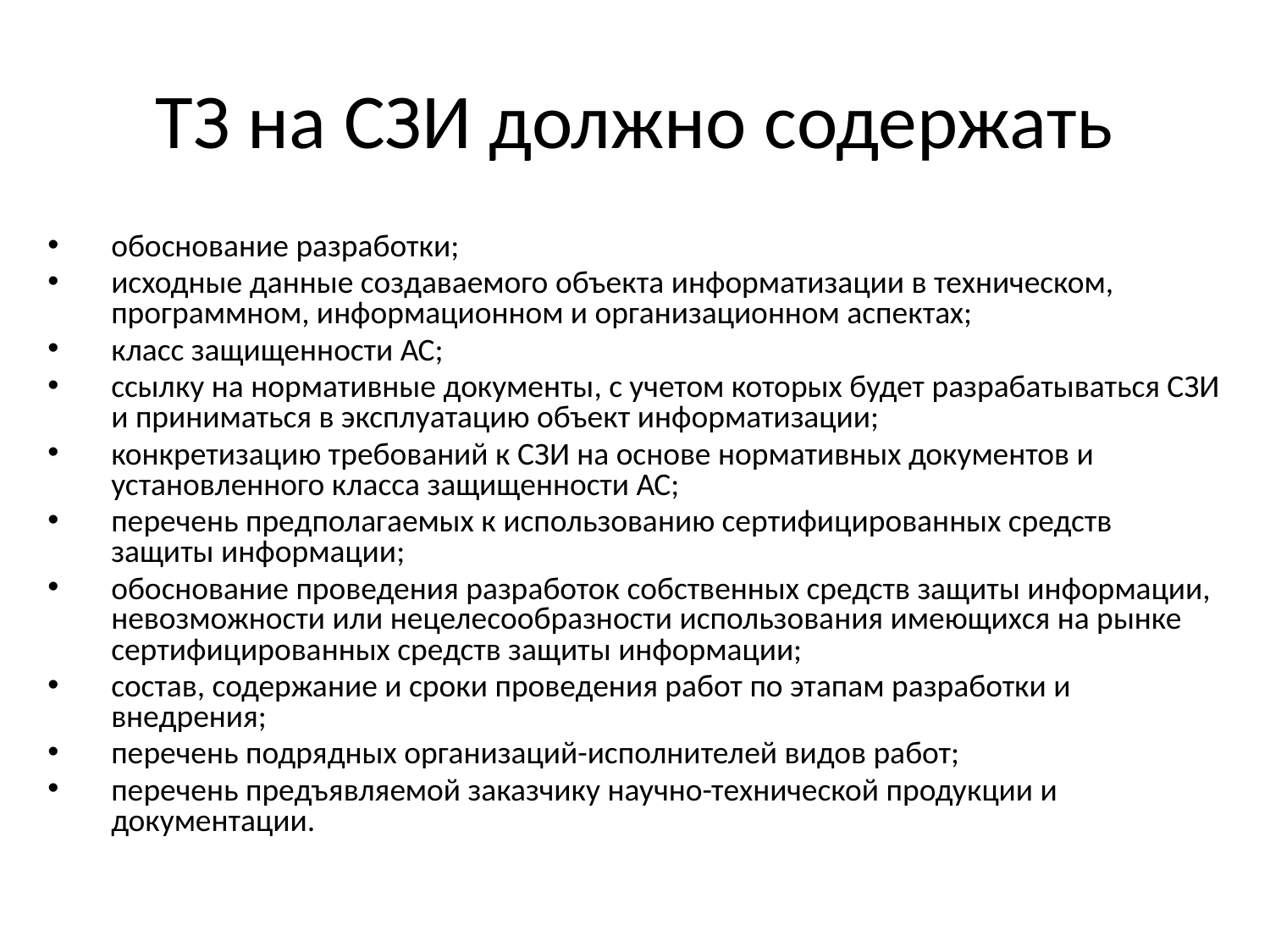

# ТЗ на СЗИ должно содержать
обоснование разработки;
исходные данные создаваемого объекта информатизации в техническом, программном, информационном и организационном аспектах;
класс защищенности АС;
ссылку на нормативные документы, с учетом которых будет разрабатываться СЗИ и приниматься в эксплуатацию объект информатизации;
конкретизацию требований к СЗИ на основе нормативных документов и установленного класса защищенности АС;
перечень предполагаемых к использованию сертифицированных средств защиты информации;
обоснование проведения разработок собственных средств защиты информации, невозможности или нецелесообразности использования имеющихся на рынке сертифицированных средств защиты информации;
состав, содержание и сроки проведения работ по этапам разработки и внедрения;
перечень подрядных организаций-исполнителей видов работ;
перечень предъявляемой заказчику научно-технической продукции и документации.